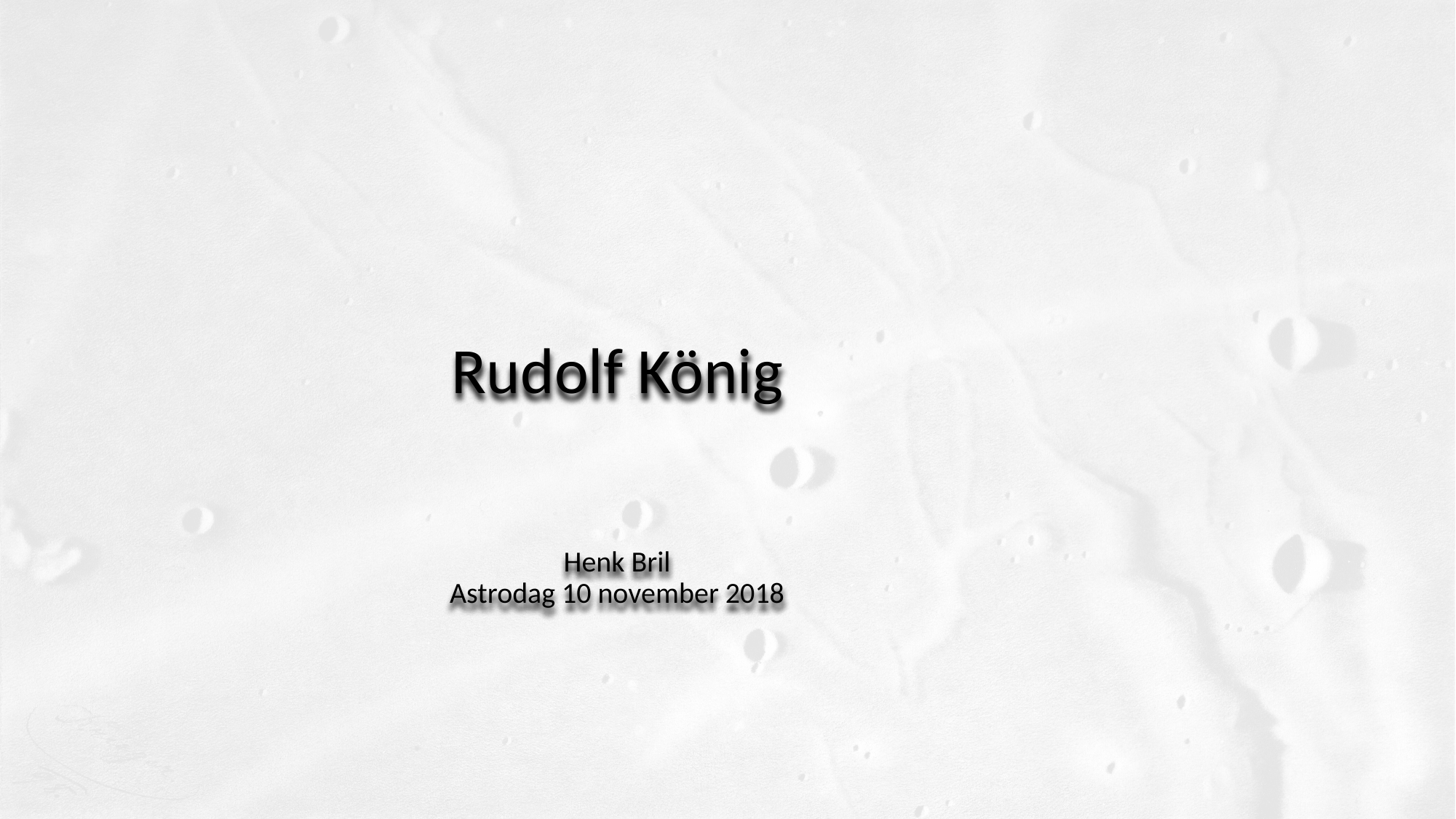

# Rudolf König Henk Bril Astrodag 10 november 2018